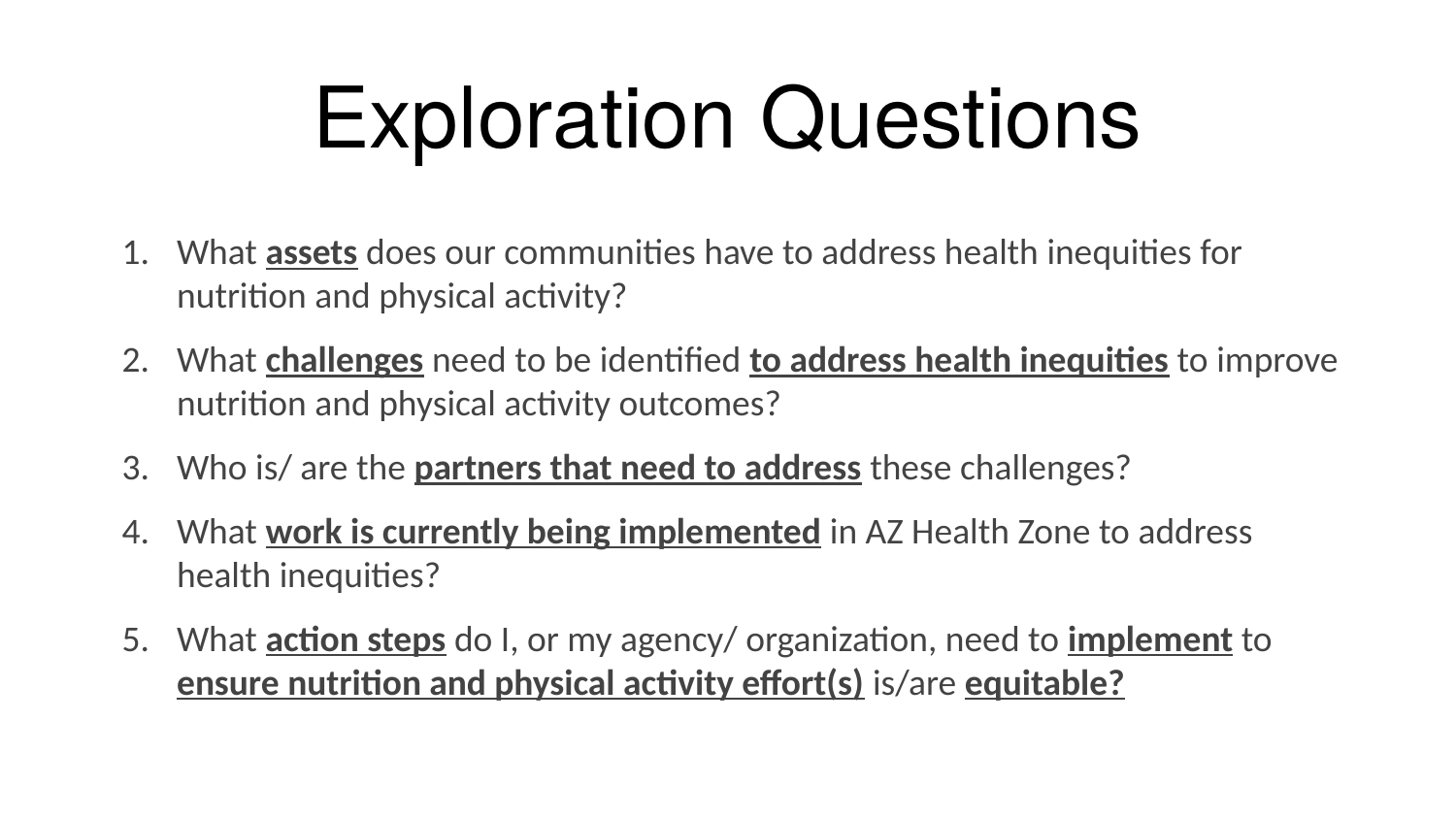

# Exploration Questions
What assets does our communities have to address health inequities for nutrition and physical activity?
What challenges need to be identified to address health inequities to improve nutrition and physical activity outcomes?
Who is/ are the partners that need to address these challenges?
What work is currently being implemented in AZ Health Zone to address health inequities?
What action steps do I, or my agency/ organization, need to implement to ensure nutrition and physical activity effort(s) is/are equitable?